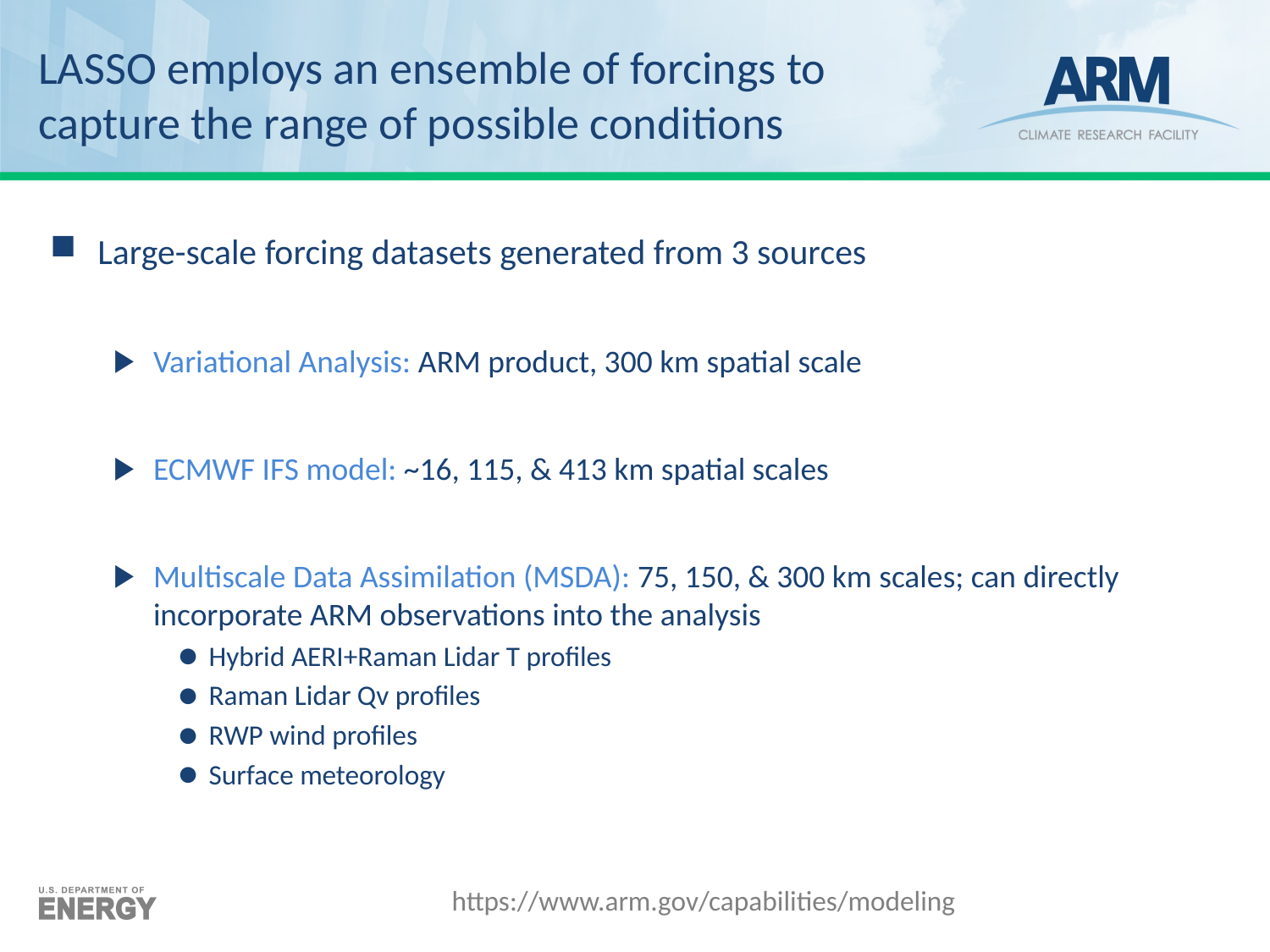

# LASSO employs an ensemble of forcings to capture the range of possible conditions
Large-scale forcing datasets generated from 3 sources

Variational Analysis: ARM product, 300 km spatial scale

ECMWF IFS model: ~16, 115, & 413 km spatial scales

Multiscale Data Assimilation (MSDA): 75, 150, & 300 km scales; can directly incorporate ARM observations into the analysis
Hybrid AERI+Raman Lidar T profiles
Raman Lidar Qv profiles
RWP wind profiles
Surface meteorology

https://www.arm.gov/capabilities/modeling